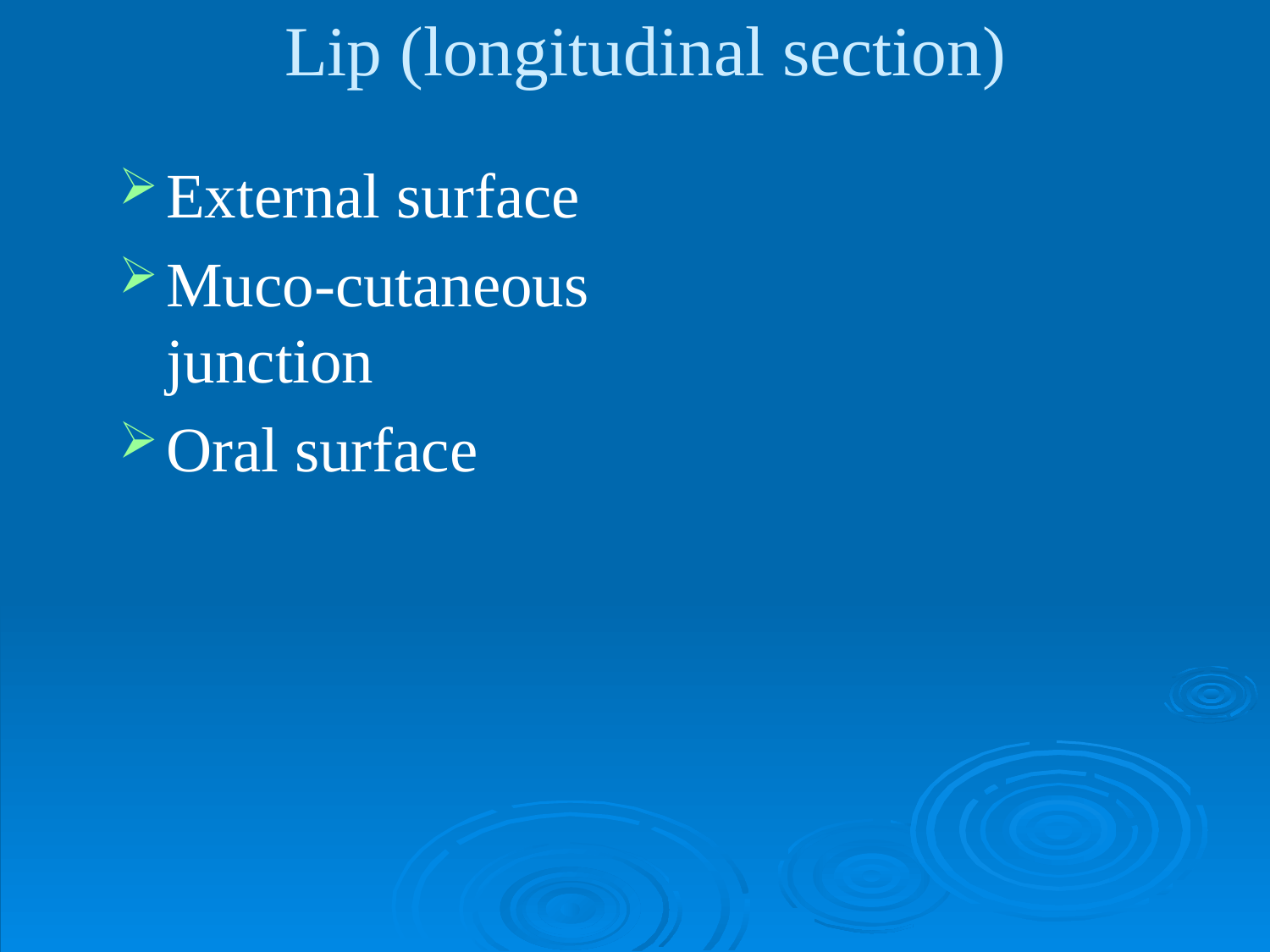

# Lip (longitudinal section)
External surface
Muco-cutaneous junction
Oral surface